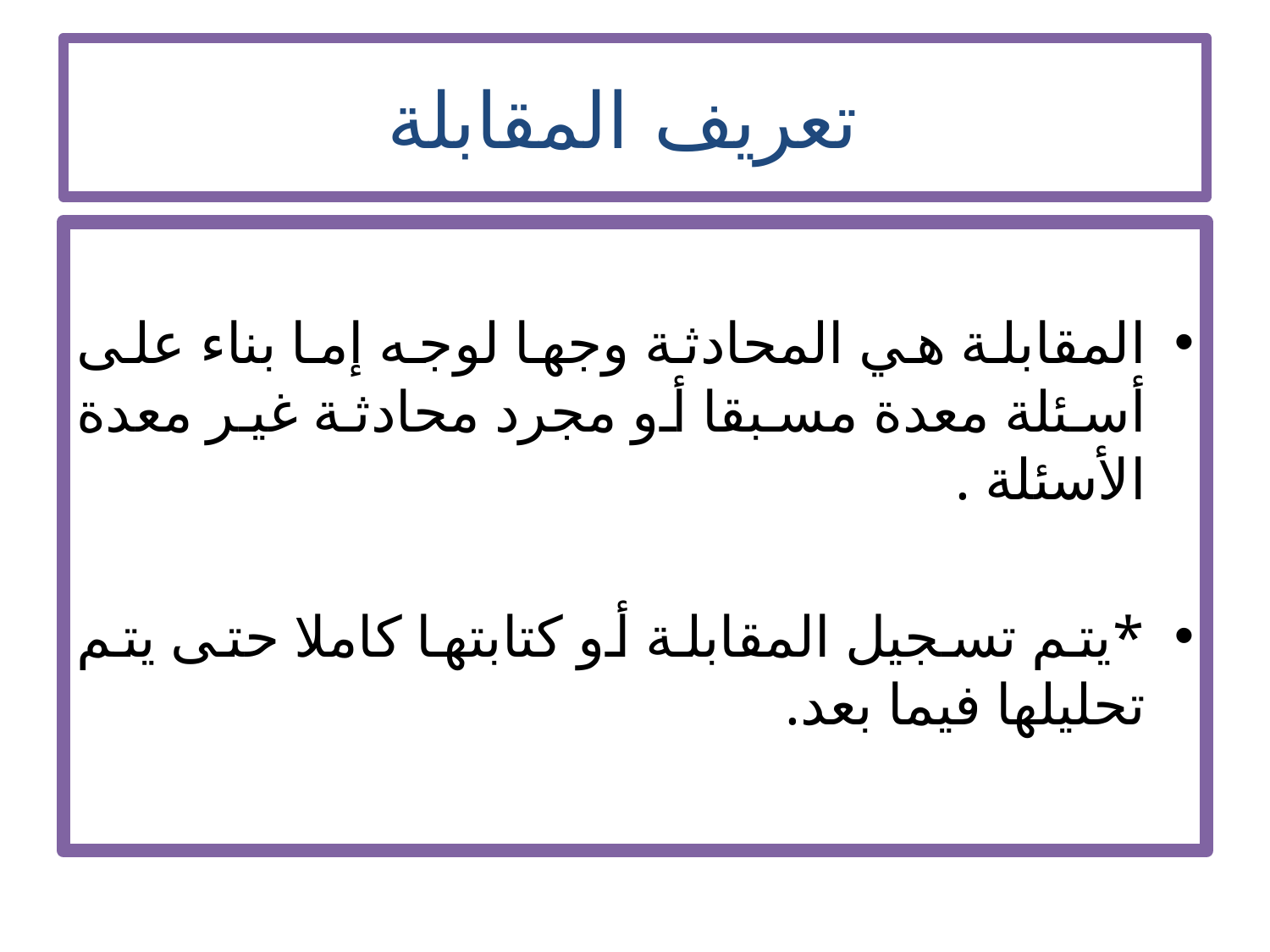

# تعريف المقابلة

المقابلة هي المحادثة وجها لوجه إما بناء على أسئلة معدة مسبقا أو مجرد محادثة غير معدة الأسئلة .

*يتم تسجيل المقابلة أو كتابتها كاملا حتى يتم تحليلها فيما بعد.